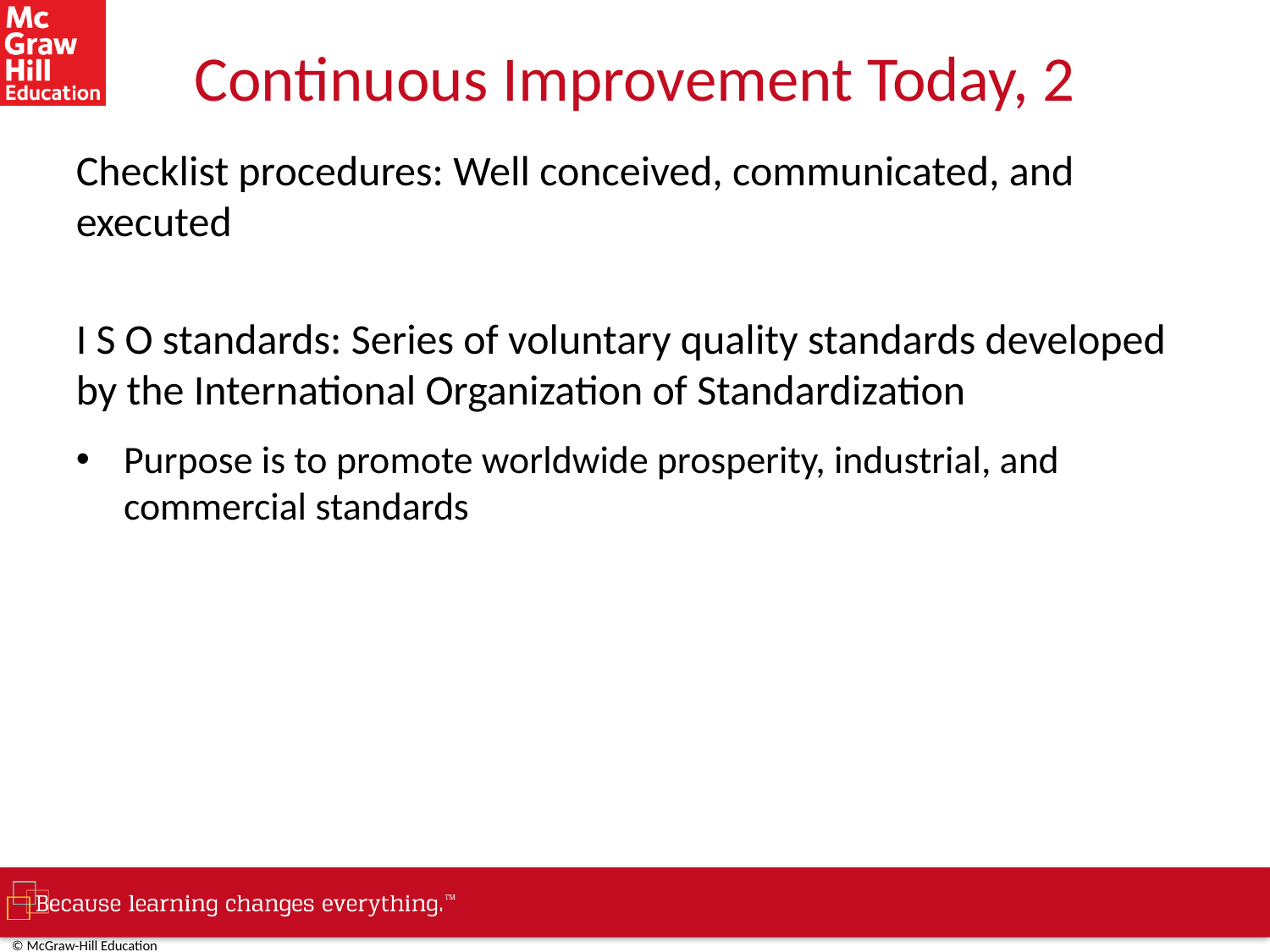

# Continuous Improvement Today, 2
Checklist procedures: Well conceived, communicated, and executed

I S O standards: Series of voluntary quality standards developed by the International Organization of Standardization
Purpose is to promote worldwide prosperity, industrial, and commercial standards